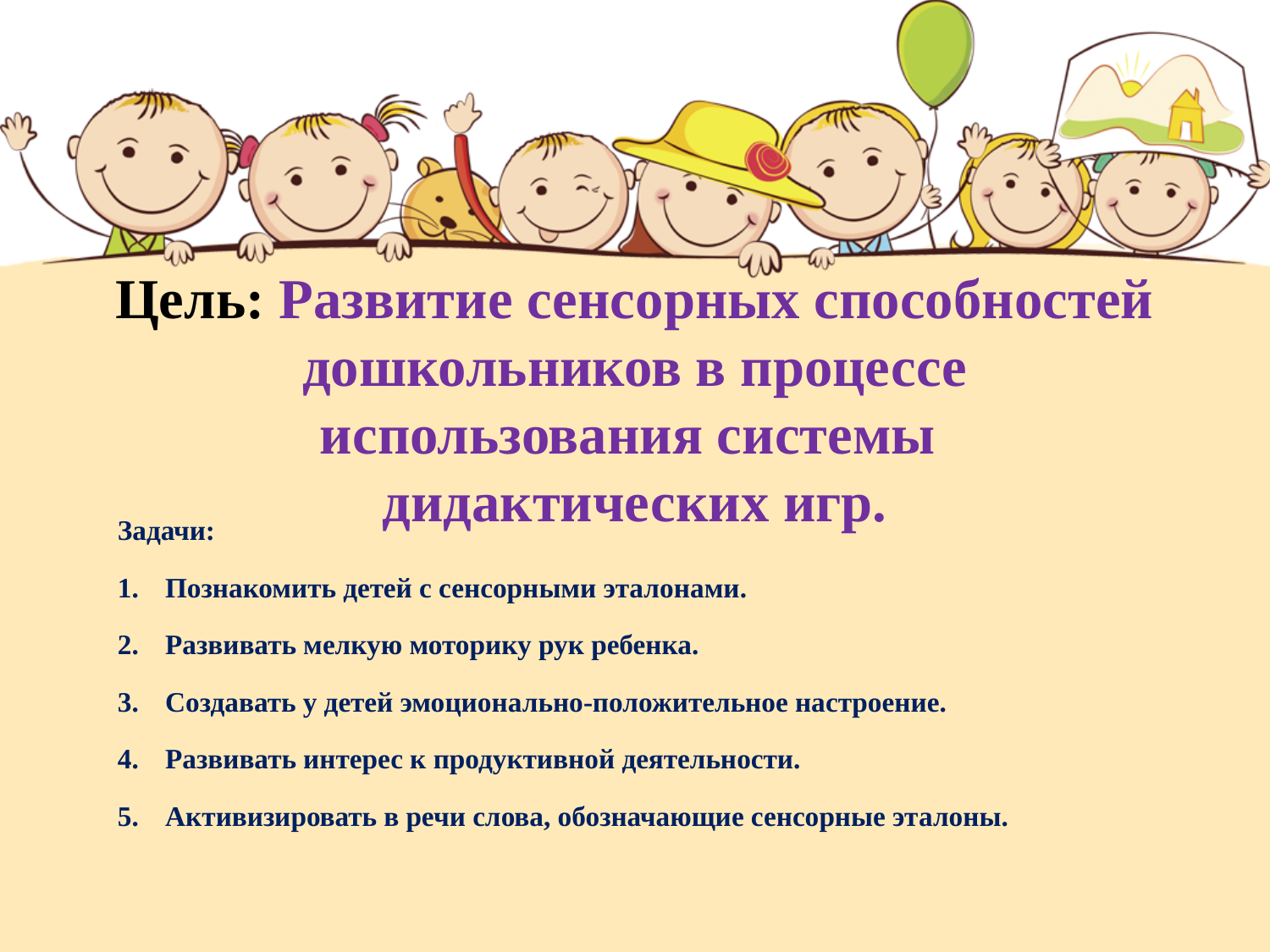

# Цель: Развитие сенсорных способностей дошкольников в процессе использования системы дидактических игр.
Задачи:
Познакомить детей с сенсорными эталонами.
Развивать мелкую моторику рук ребенка.
Создавать у детей эмоционально-положительное настроение.
Развивать интерес к продуктивной деятельности.
Активизировать в речи слова, обозначающие сенсорные эталоны.